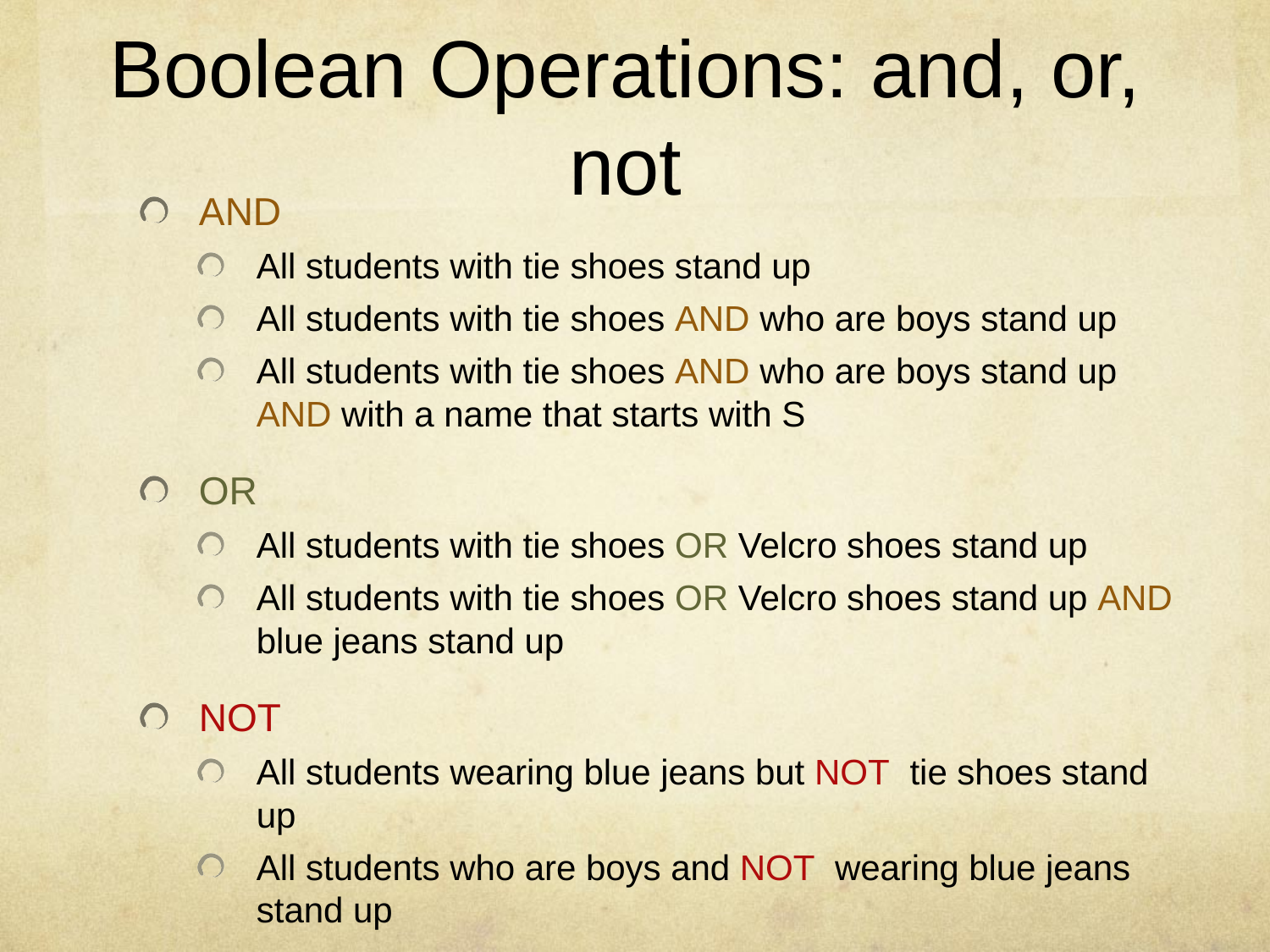

# Boolean Operations: and, or, not
AND
All students with tie shoes stand up
All students with tie shoes AND who are boys stand up
All students with tie shoes AND who are boys stand up AND with a name that starts with S
OR
All students with tie shoes OR Velcro shoes stand up
All students with tie shoes OR Velcro shoes stand up AND blue jeans stand up
NOT
All students wearing blue jeans but NOT  tie shoes stand up
All students who are boys and NOT  wearing blue jeans stand up